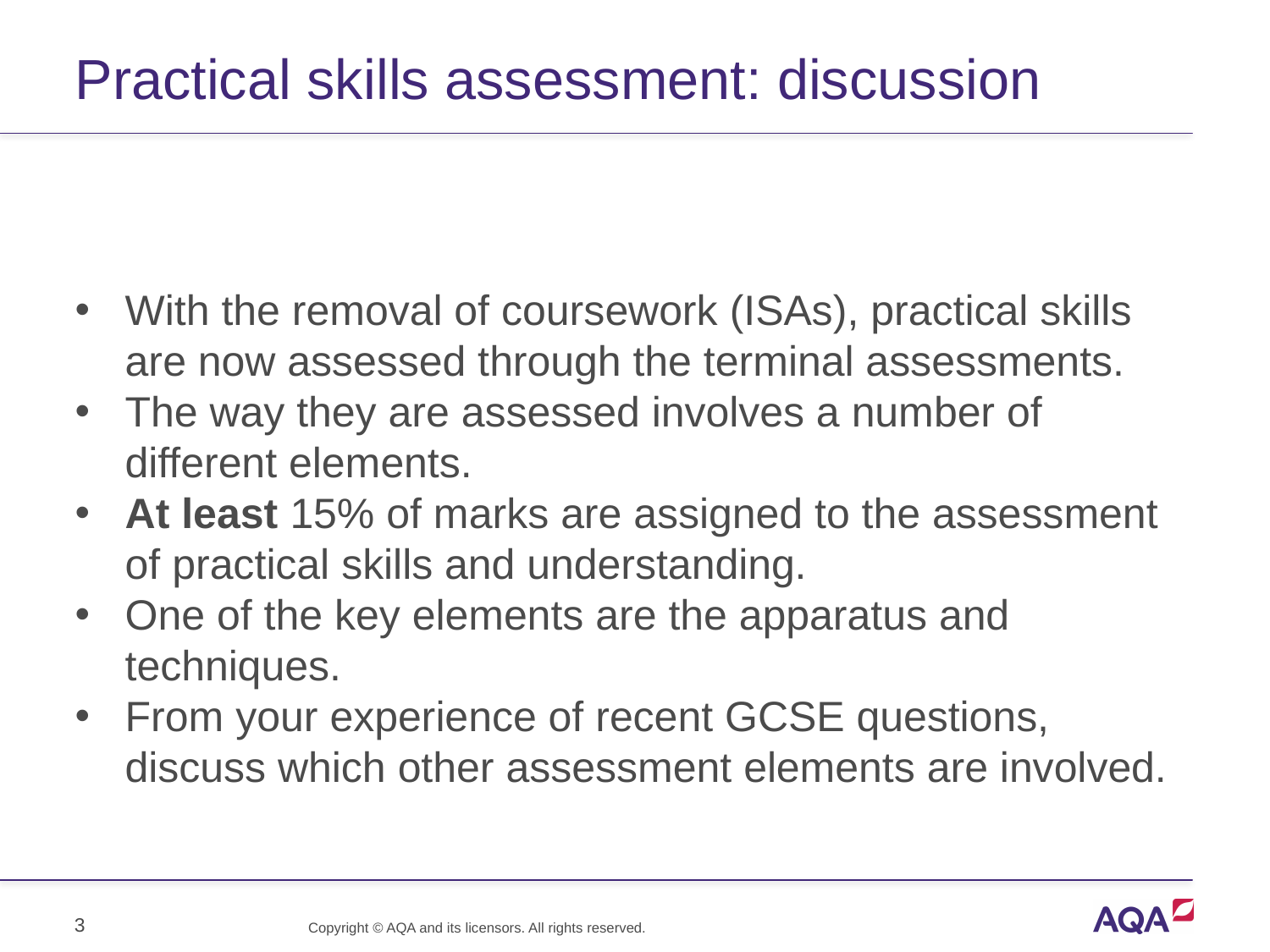

# Practical skills assessment: discussion
With the removal of coursework (ISAs), practical skills are now assessed through the terminal assessments.
The way they are assessed involves a number of different elements.
At least 15% of marks are assigned to the assessment of practical skills and understanding.
One of the key elements are the apparatus and techniques.
From your experience of recent GCSE questions, discuss which other assessment elements are involved.
3
Copyright © AQA and its licensors. All rights reserved.